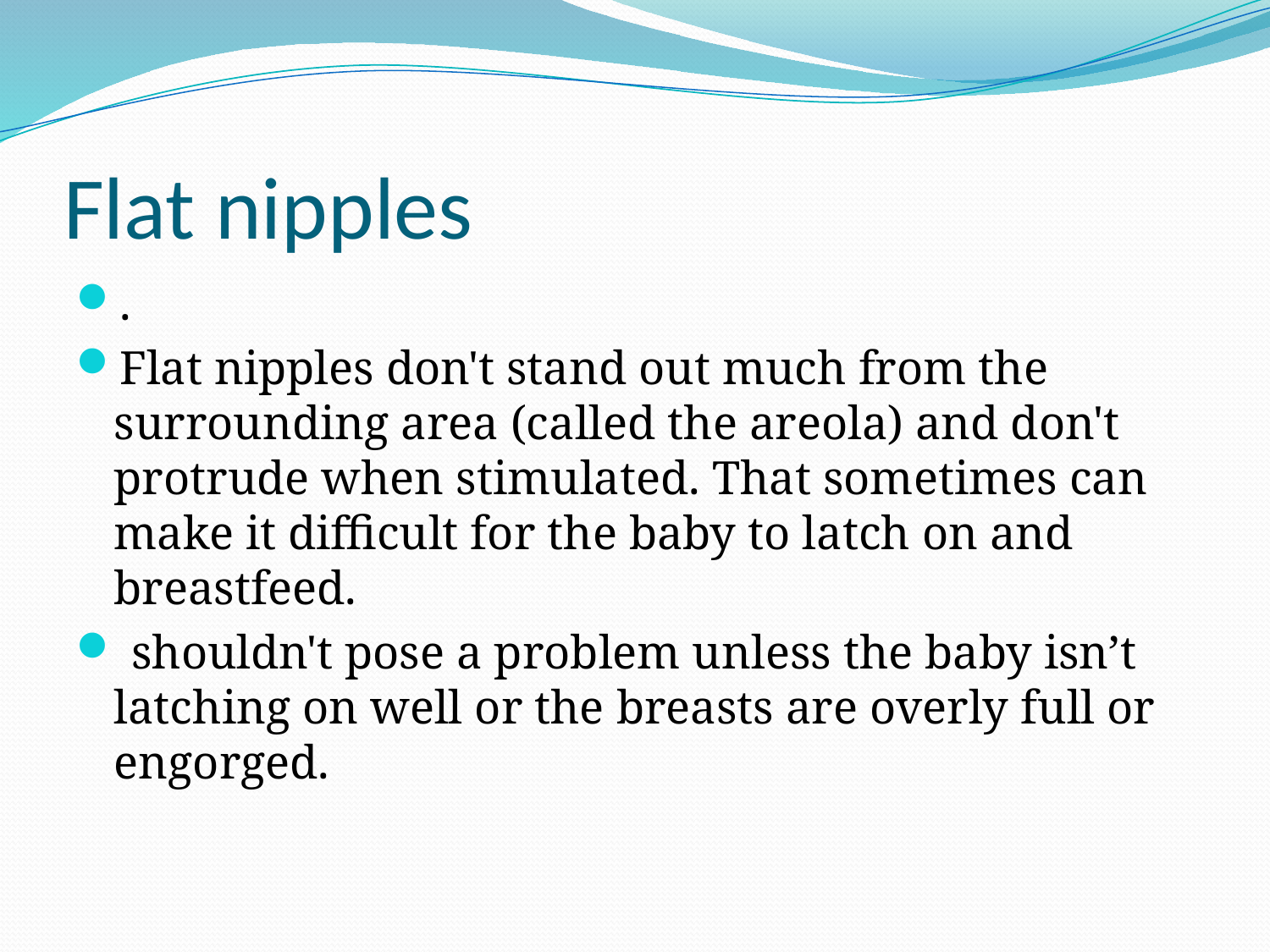

# Flat nipples
.
Flat nipples don't stand out much from the surrounding area (called the areola) and don't protrude when stimulated. That sometimes can make it difficult for the baby to latch on and breastfeed.
 shouldn't pose a problem unless the baby isn’t latching on well or the breasts are overly full or engorged.